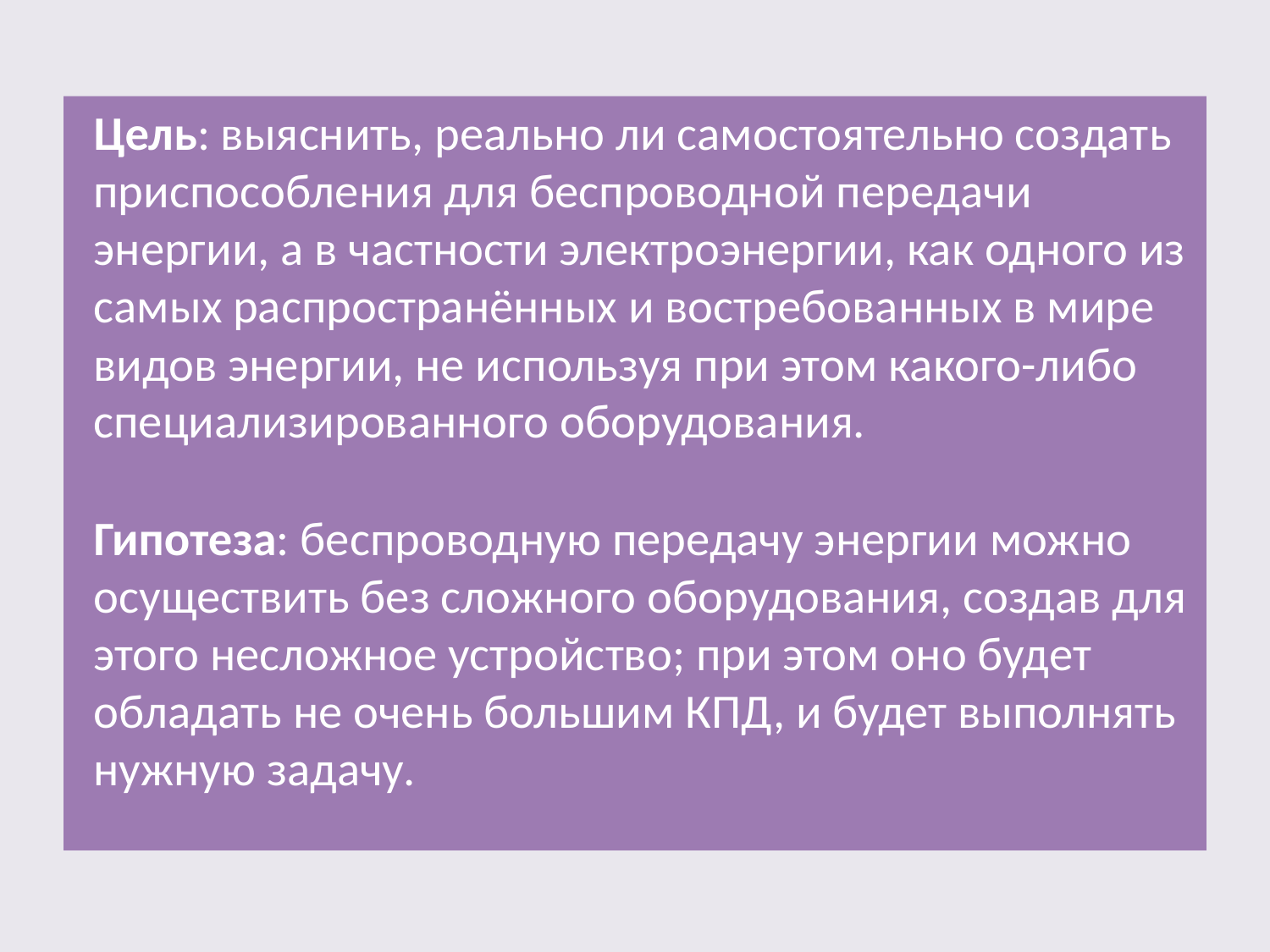

Цель: выяснить, реально ли самостоятельно создать приспособления для беспроводной передачи энергии, а в частности электроэнергии, как одного из самых распространённых и востребованных в мире видов энергии, не используя при этом какого-либо специализированного оборудования.

Гипотеза: беспроводную передачу энергии можно осуществить без сложного оборудования, создав для этого несложное устройство; при этом оно будет обладать не очень большим КПД, и будет выполнять нужную задачу.